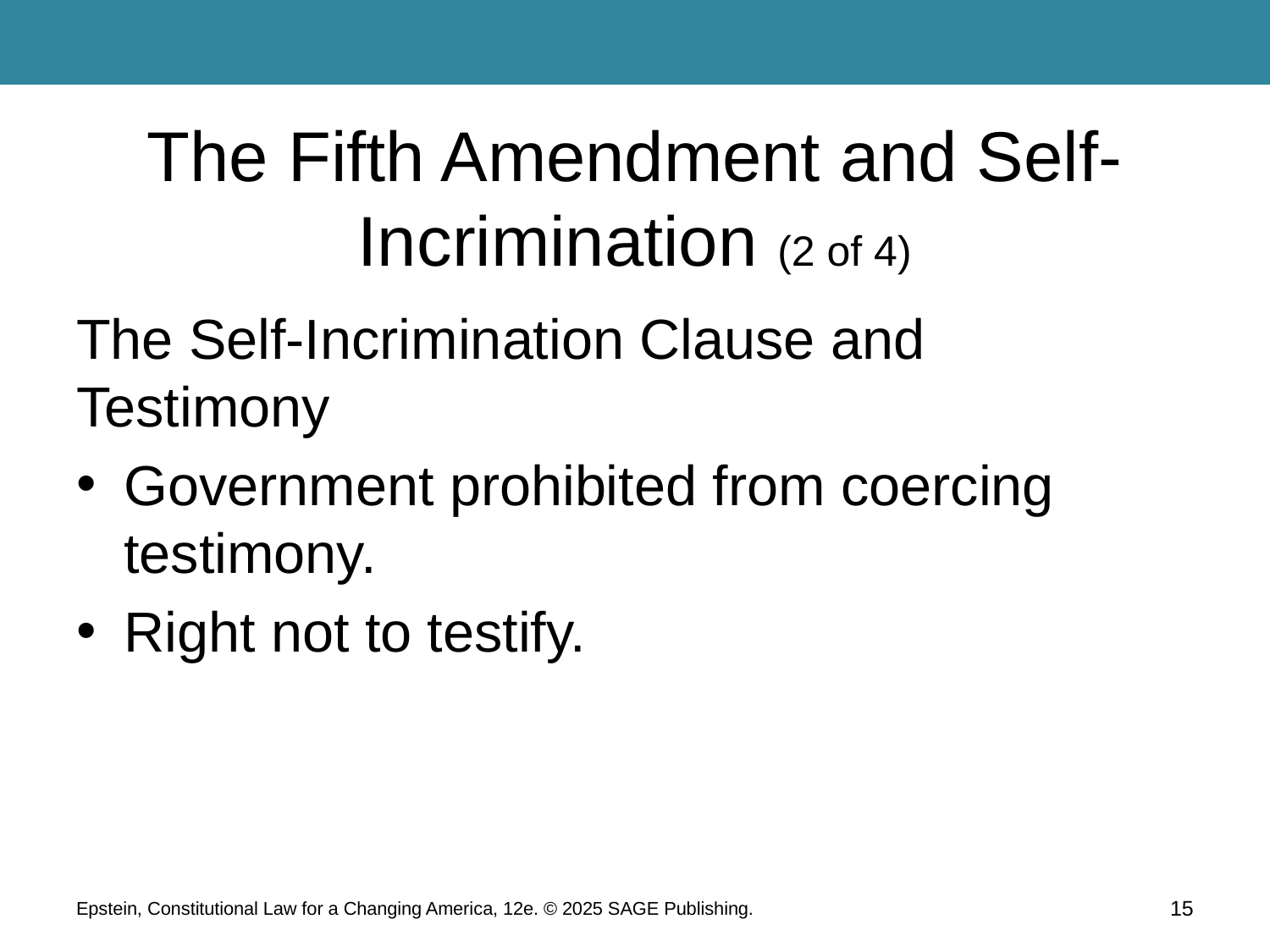

# The Fifth Amendment and Self-Incrimination (2 of 4)
The Self-Incrimination Clause and Testimony
Government prohibited from coercing testimony.
Right not to testify.
Epstein, Constitutional Law for a Changing America, 12e. © 2025 SAGE Publishing.
15